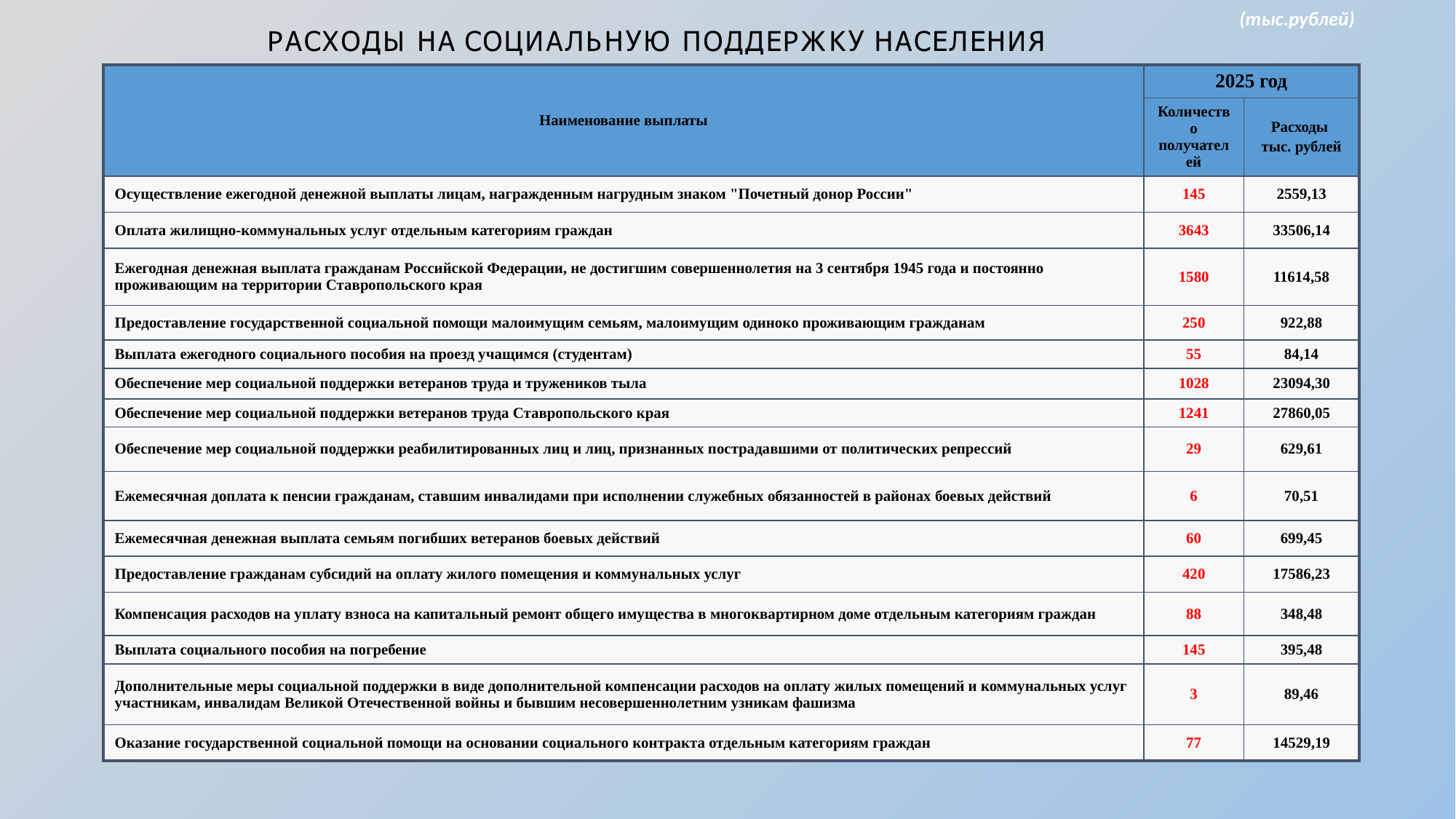

(тыс.рублей)

 РАСХОДЫ НА СОЦИАЛЬНУЮ ПОДДЕРЖКУ НАСЕЛЕНИЯ
| Наименование выплаты | 2025 год |  |
| --- | --- | --- |
|  | Количество получателей | Расходы тыс. рублей |
| Осуществление ежегодной денежной выплаты лицам, награжденным нагрудным знаком "Почетный донор России" | 145 | 2559,13 |
| Оплата жилищно-коммунальных услуг отдельным категориям граждан | 3643 | 33506,14 |
| Ежегодная денежная выплата гражданам Российской Федерации, не достигшим совершеннолетия на 3 сентября 1945 года и постоянно проживающим на территории Ставропольского края | 1580 | 11614,58 |
| Предоставление государственной социальной помощи малоимущим семьям, малоимущим одиноко проживающим гражданам | 250 | 922,88 |
| Выплата ежегодного социального пособия на проезд учащимся (студентам) | 55 | 84,14 |
| Обеспечение мер социальной поддержки ветеранов труда и тружеников тыла | 1028 | 23094,30 |
| Обеспечение мер социальной поддержки ветеранов труда Ставропольского края | 1241 | 27860,05 |
| Обеспечение мер социальной поддержки реабилитированных лиц и лиц, признанных пострадавшими от политических репрессий | 29 | 629,61 |
| Ежемесячная доплата к пенсии гражданам, ставшим инвалидами при исполнении служебных обязанностей в районах боевых действий | 6 | 70,51 |
| Ежемесячная денежная выплата семьям погибших ветеранов боевых действий | 60 | 699,45 |
| Предоставление гражданам субсидий на оплату жилого помещения и коммунальных услуг | 420 | 17586,23 |
| Компенсация расходов на уплату взноса на капитальный ремонт общего имущества в многоквартирном доме отдельным категориям граждан | 88 | 348,48 |
| Выплата социального пособия на погребение | 145 | 395,48 |
| Дополнительные меры социальной поддержки в виде дополнительной компенсации расходов на оплату жилых помещений и коммунальных услуг участникам, инвалидам Великой Отечественной войны и бывшим несовершеннолетним узникам фашизма | 3 | 89,46 |
| Оказание государственной социальной помощи на основании социального контракта отдельным категориям граждан | 77 | 14529,19 |